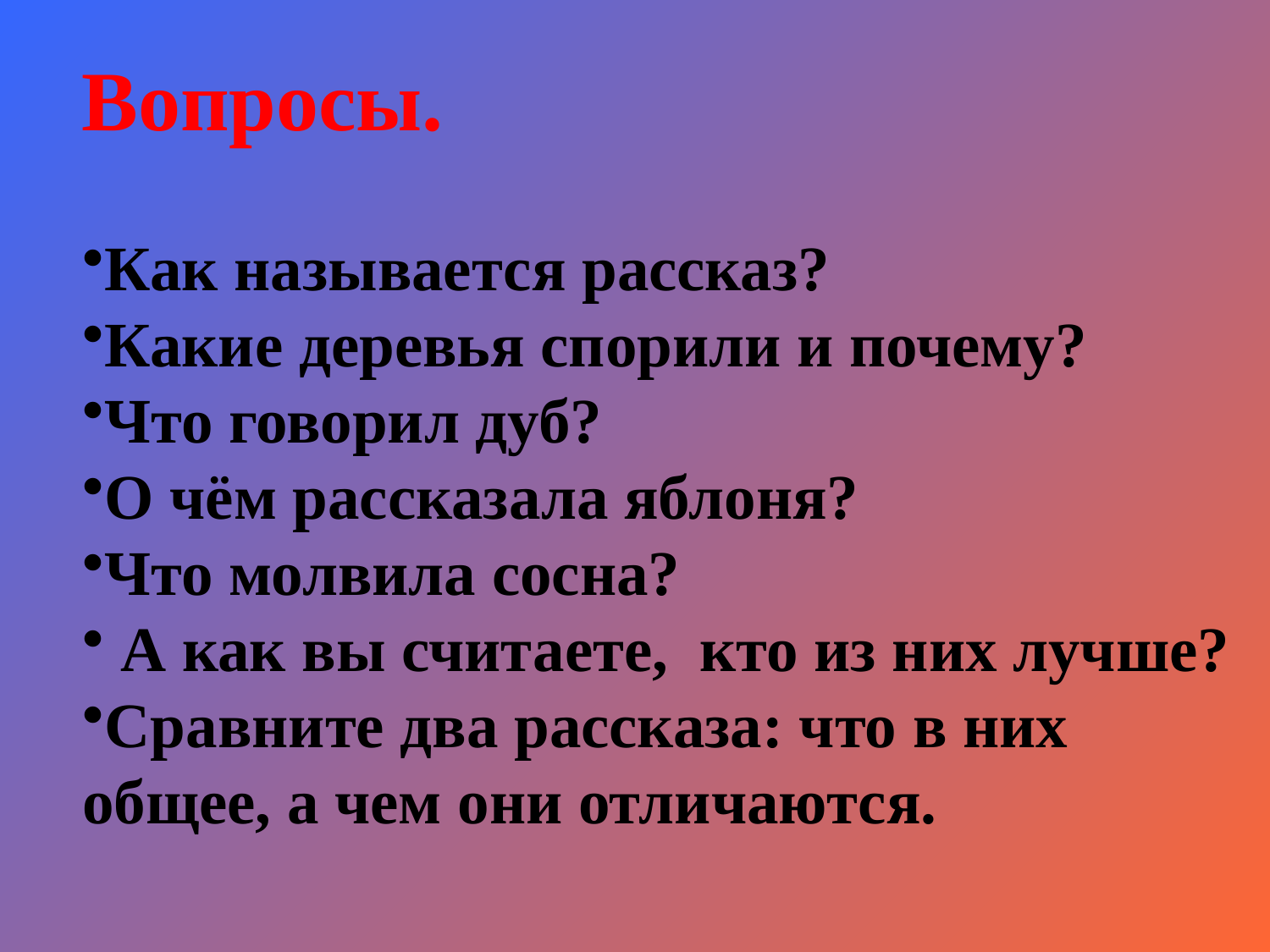

Вопросы.

Как называется рассказ?
Какие деревья спорили и почему?
Что говорил дуб?
О чём рассказала яблоня?
Что молвила сосна?
 А как вы считаете,  кто из них лучше?
Сравните два рассказа: что в них общее, а чем они отличаются.